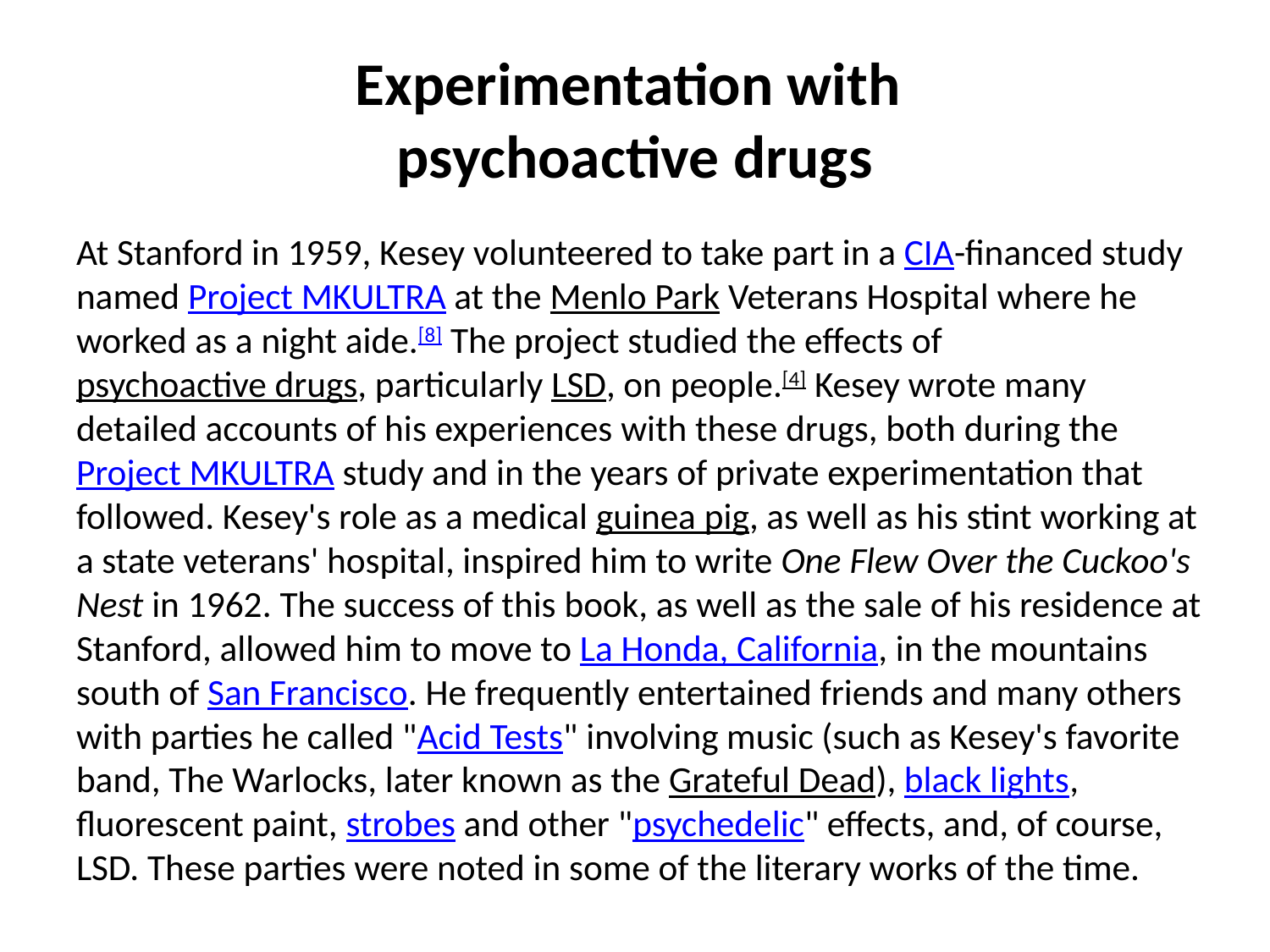

# Experimentation with psychoactive drugs
At Stanford in 1959, Kesey volunteered to take part in a CIA-financed study named Project MKULTRA at the Menlo Park Veterans Hospital where he worked as a night aide.[8] The project studied the effects of psychoactive drugs, particularly LSD, on people.[4] Kesey wrote many detailed accounts of his experiences with these drugs, both during the Project MKULTRA study and in the years of private experimentation that followed. Kesey's role as a medical guinea pig, as well as his stint working at a state veterans' hospital, inspired him to write One Flew Over the Cuckoo's Nest in 1962. The success of this book, as well as the sale of his residence at Stanford, allowed him to move to La Honda, California, in the mountains south of San Francisco. He frequently entertained friends and many others with parties he called "Acid Tests" involving music (such as Kesey's favorite band, The Warlocks, later known as the Grateful Dead), black lights, fluorescent paint, strobes and other "psychedelic" effects, and, of course, LSD. These parties were noted in some of the literary works of the time.